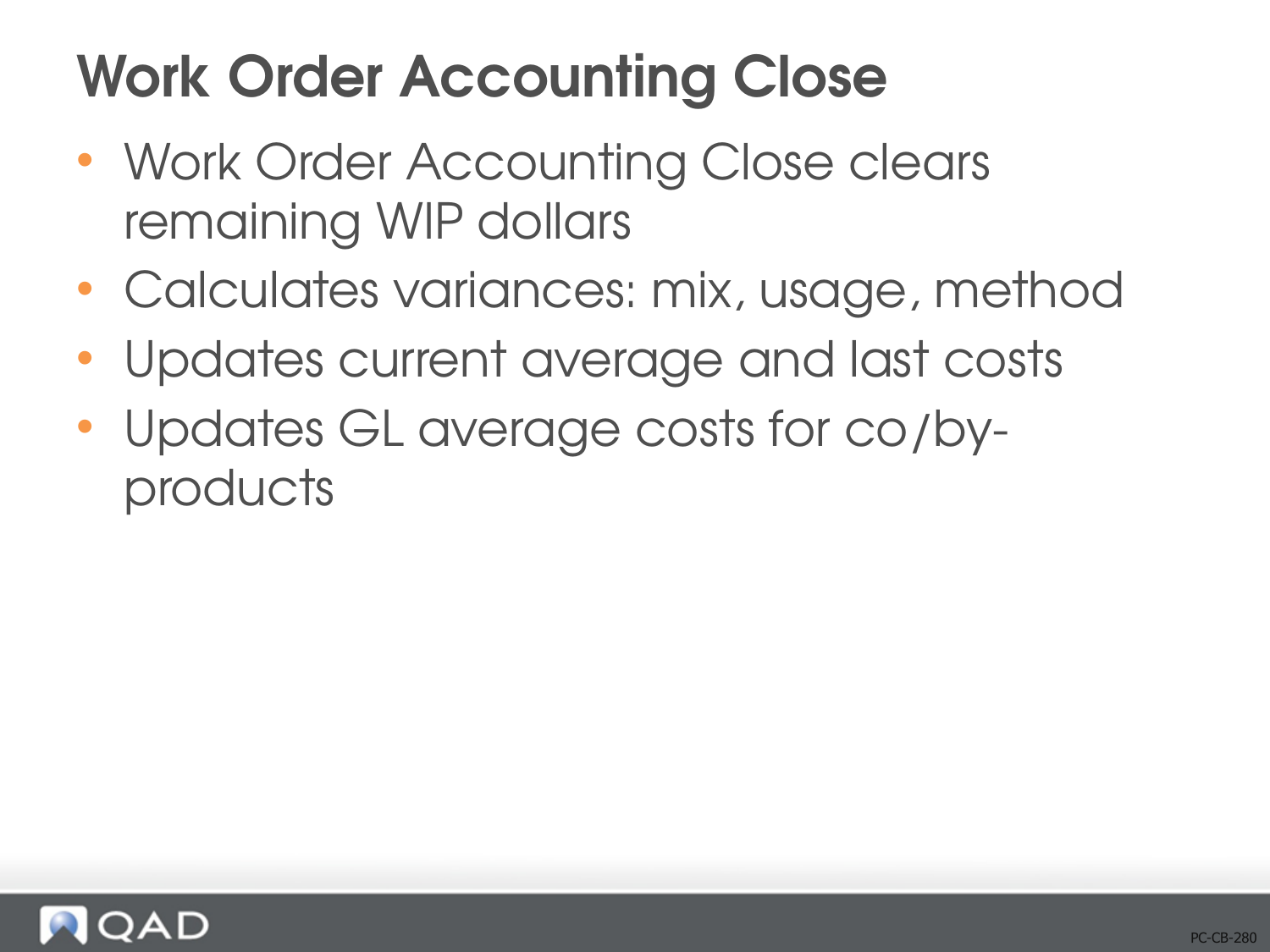

# Work Order Accounting Close
Work Order Accounting Close clears remaining WIP dollars
Calculates variances: mix, usage, method
Updates current average and last costs
Updates GL average costs for co/by-products
PC-CB-280